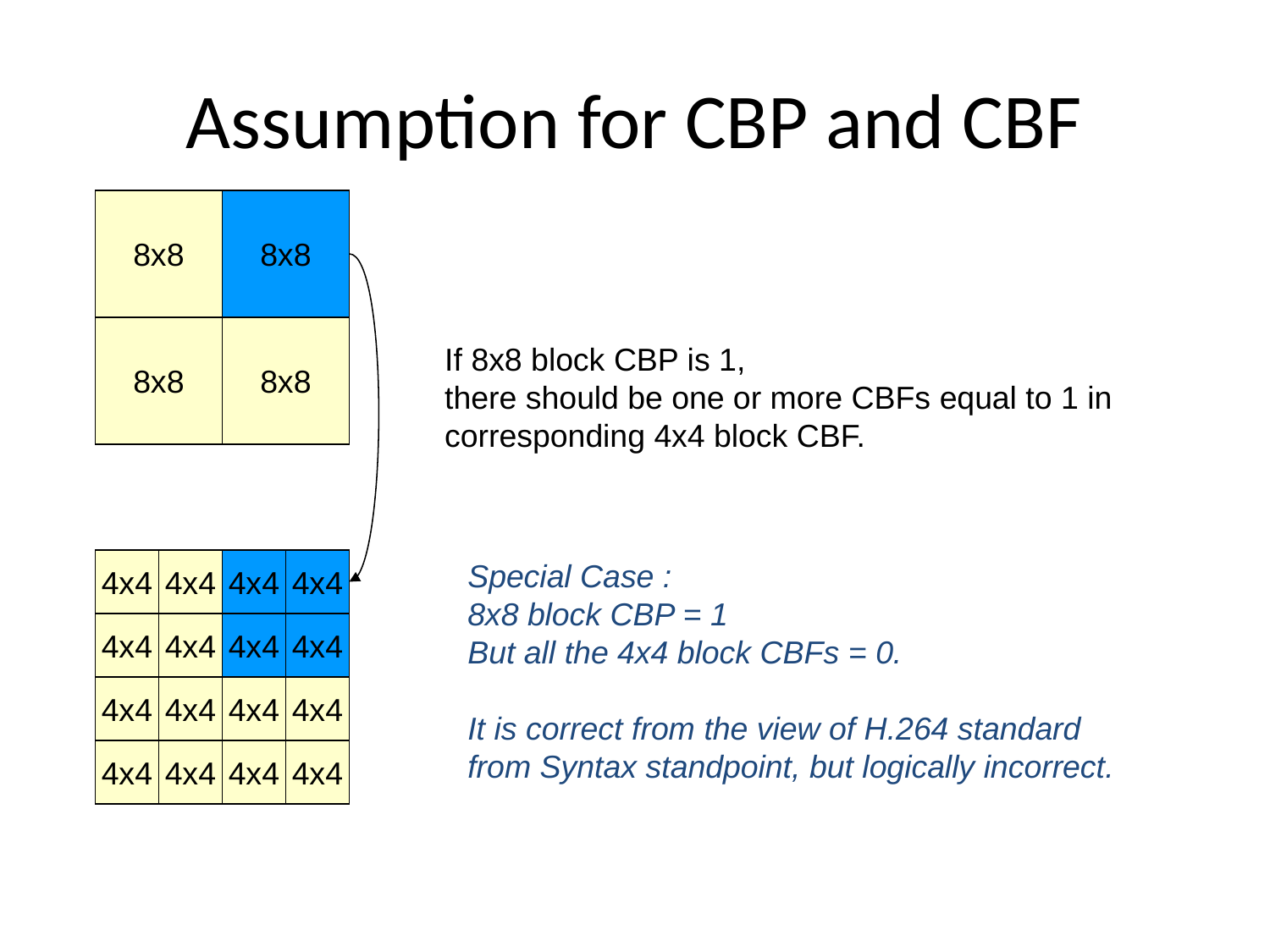

# Assumption for CBP and CBF
8x8
8x8

8x8

8x8

8x8
8x8
8x8
8x8
8x8
If 8x8 block CBP is 1,
there should be one or more CBFs equal to 1 in
corresponding 4x4 block CBF.
4x4
4x4
4x4
4x4
Special Case :
8x8 block CBP = 1
But all the 4x4 block CBFs = 0.

It is correct from the view of H.264 standard from Syntax standpoint, but logically incorrect.
4x4
4x4
4x4
4x4
4x4
4x4
4x4
4x4
4x4
4x4
4x4
4x4